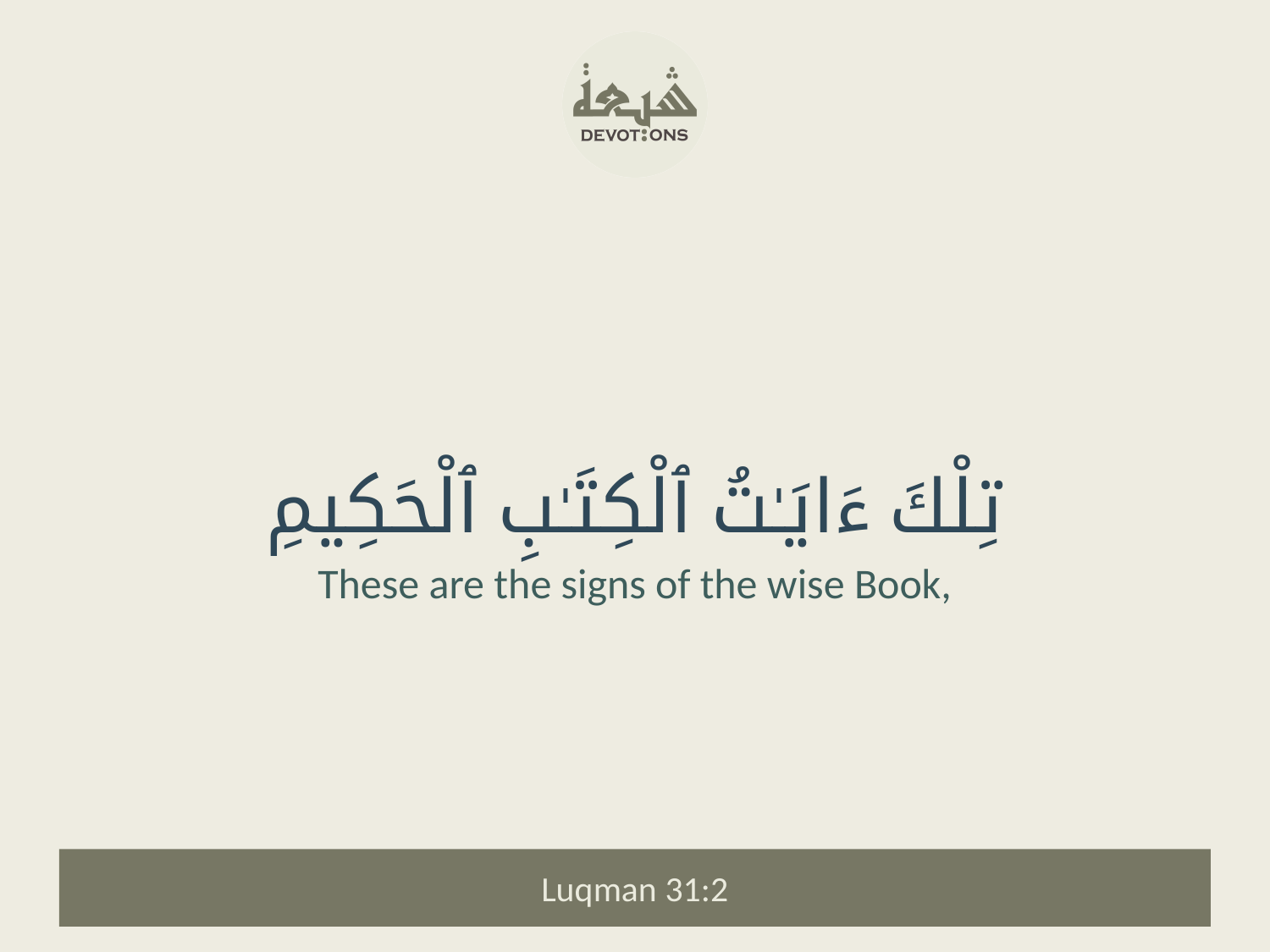

تِلْكَ ءَايَـٰتُ ٱلْكِتَـٰبِ ٱلْحَكِيمِ
These are the signs of the wise Book,
Luqman 31:2